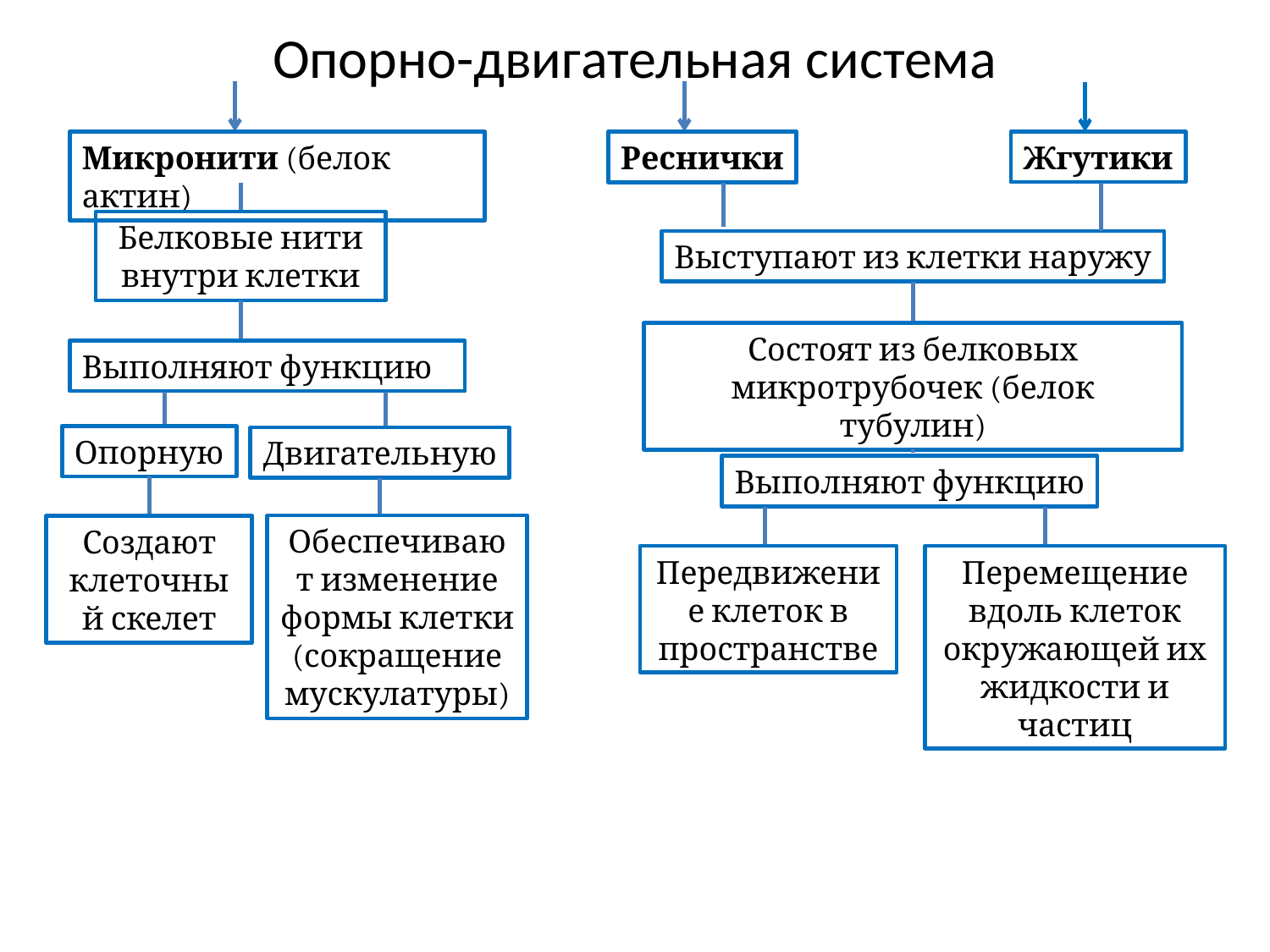

# Опорно-двигательная система
Жгутики
Микронити (белок актин)
Реснички
Белковые нити внутри клетки
Выступают из клетки наружу
Состоят из белковых микротрубочек (белок тубулин)
Выполняют функцию
Опорную
Двигательную
Выполняют функцию
Обеспечивают изменение формы клетки (сокращение мускулатуры)
Создают клеточный скелет
Передвижение клеток в пространстве
Перемещение вдоль клеток окружающей их жидкости и частиц